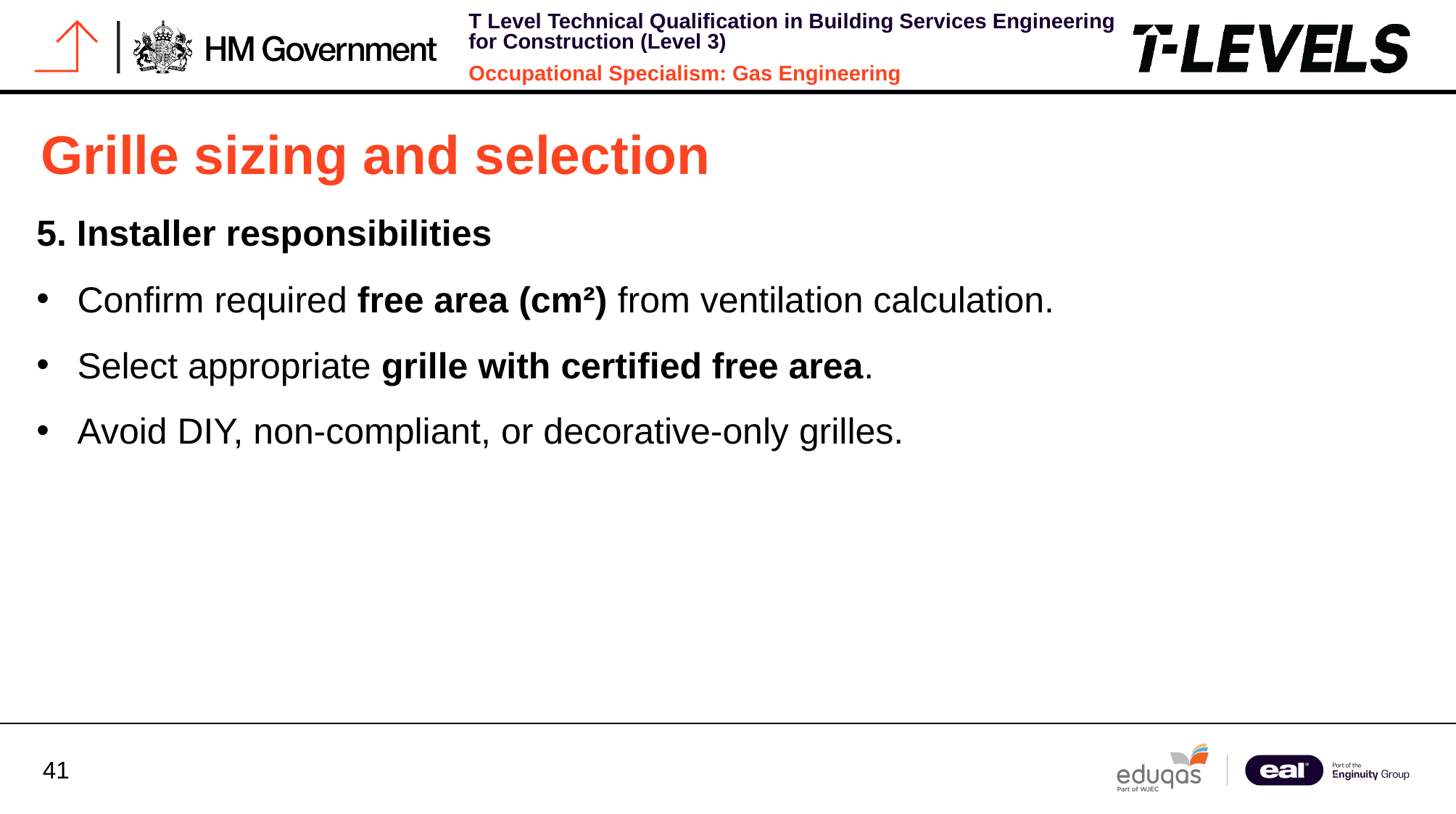

# Grille sizing and selection
5. Installer responsibilities
Confirm required free area (cm²) from ventilation calculation.
Select appropriate grille with certified free area.
Avoid DIY, non-compliant, or decorative-only grilles.